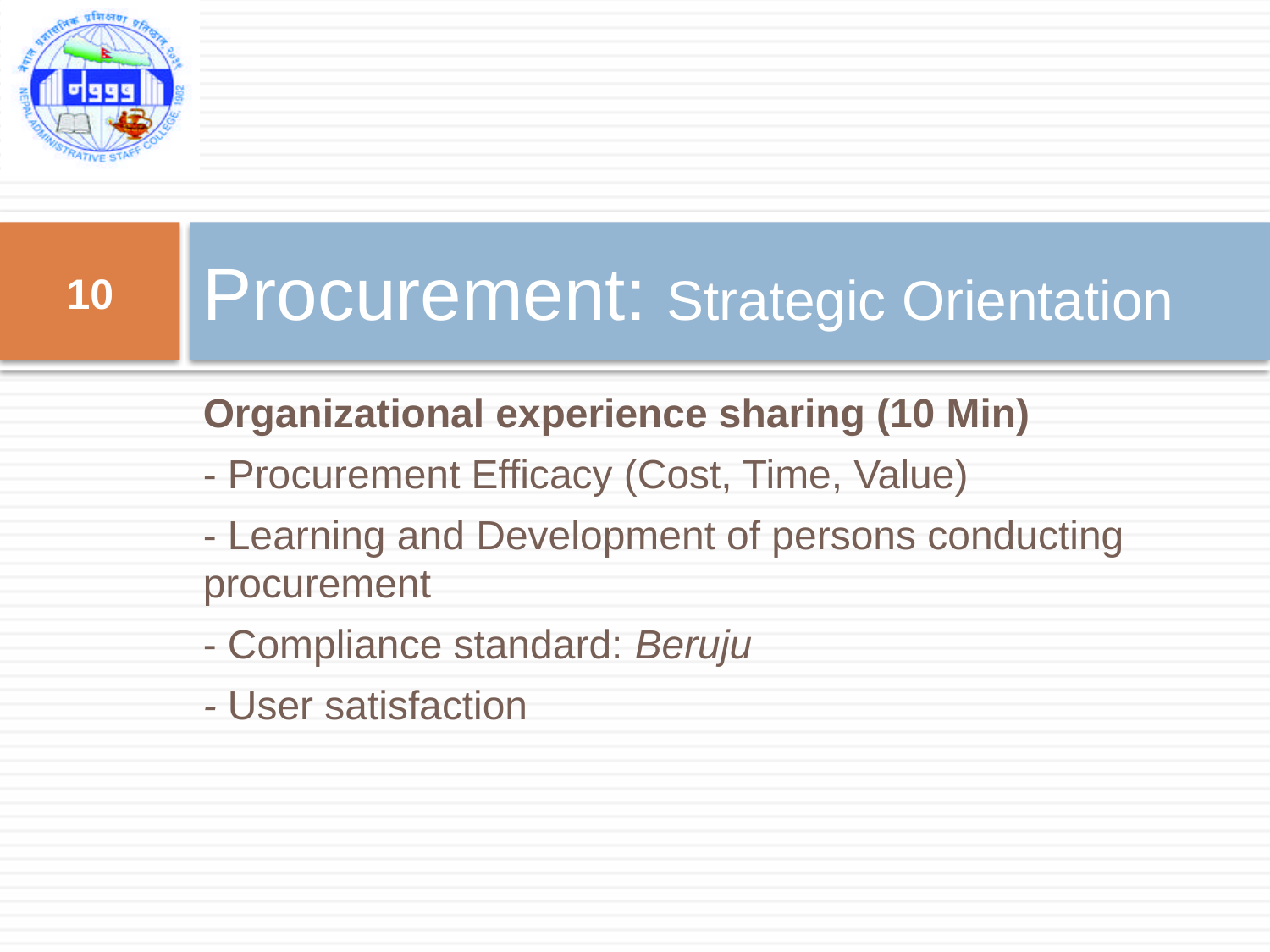

# Procurement: Strategic Orientation
10
Organizational experience sharing (10 Min)
- Procurement Efficacy (Cost, Time, Value)
- Learning and Development of persons conducting procurement
- Compliance standard: Beruju
- User satisfaction